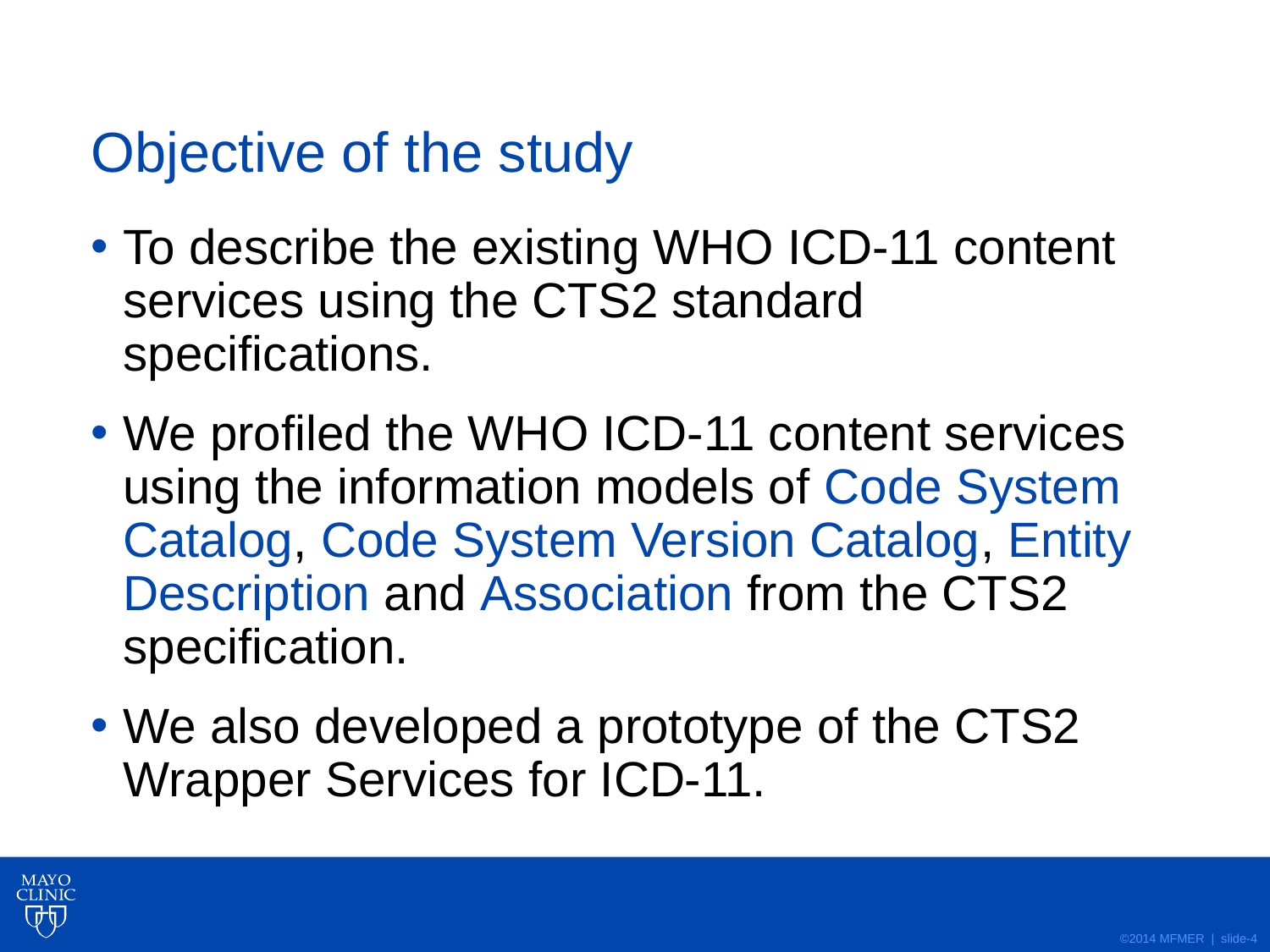

# Objective of the study
To describe the existing WHO ICD-11 content services using the CTS2 standard specifications.
We profiled the WHO ICD-11 content services using the information models of Code System Catalog, Code System Version Catalog, Entity Description and Association from the CTS2 specification.
We also developed a prototype of the CTS2 Wrapper Services for ICD-11.